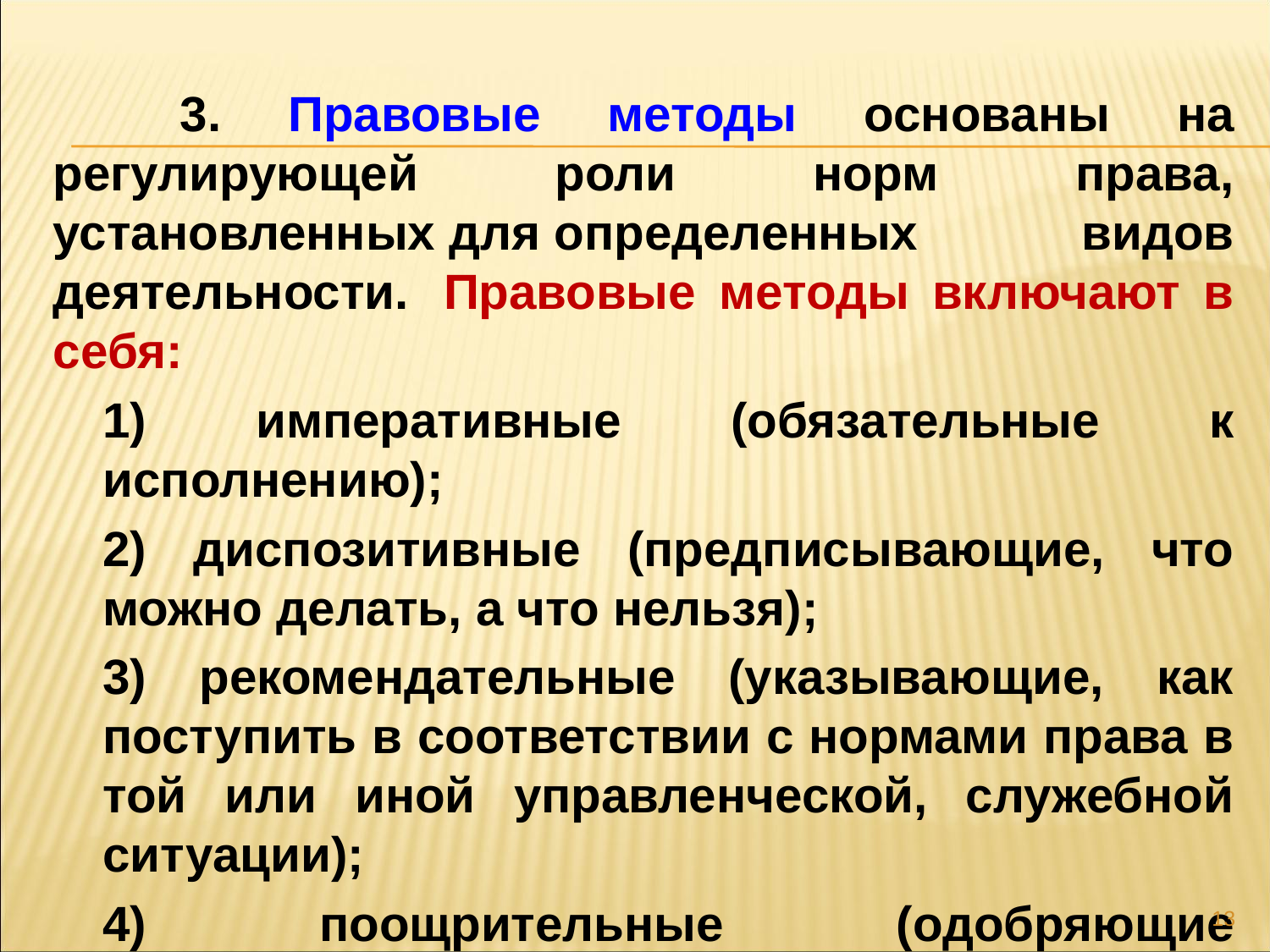

3. Правовые методы основаны на регулирующей роли норм права, установленных для определенных видов деятельности. 	Правовые методы включают в себя:
1) императивные (обязательные к исполнению);
2) диспозитивные (предписывающие, что можно делать, а что нельзя);
3) рекомендательные (указывающие, как поступить в соответствии с нормами права в той или иной управленческой, служебной ситуации);
4) поощрительные (одобряющие деятельность служащих, творчески руководствующихся нормами права).
13